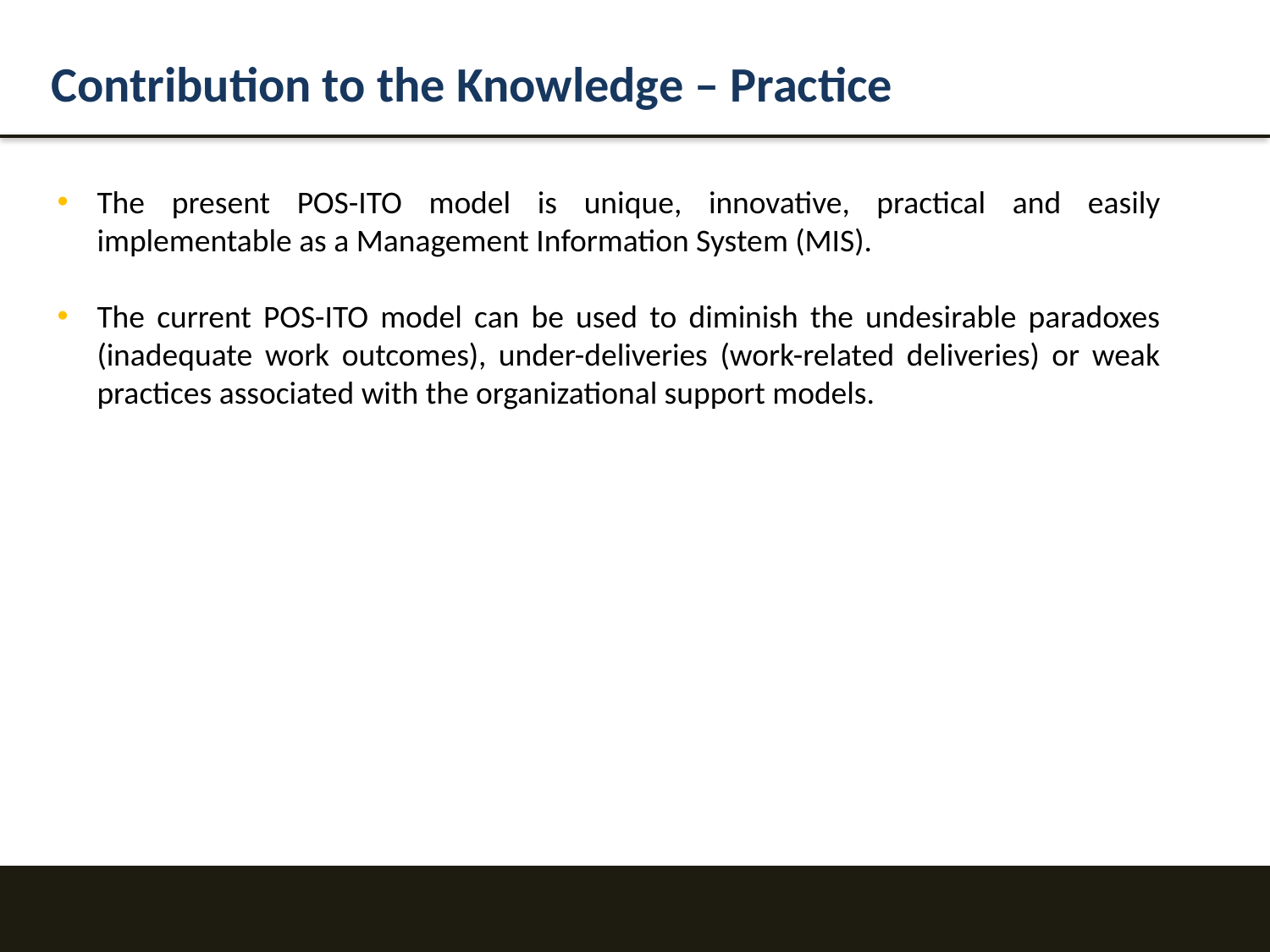

Contribution to the Knowledge – Practice
The present POS-ITO model is unique, innovative, practical and easily implementable as a Management Information System (MIS).

The current POS-ITO model can be used to diminish the undesirable paradoxes (inadequate work outcomes), under-deliveries (work-related deliveries) or weak practices associated with the organizational support models.